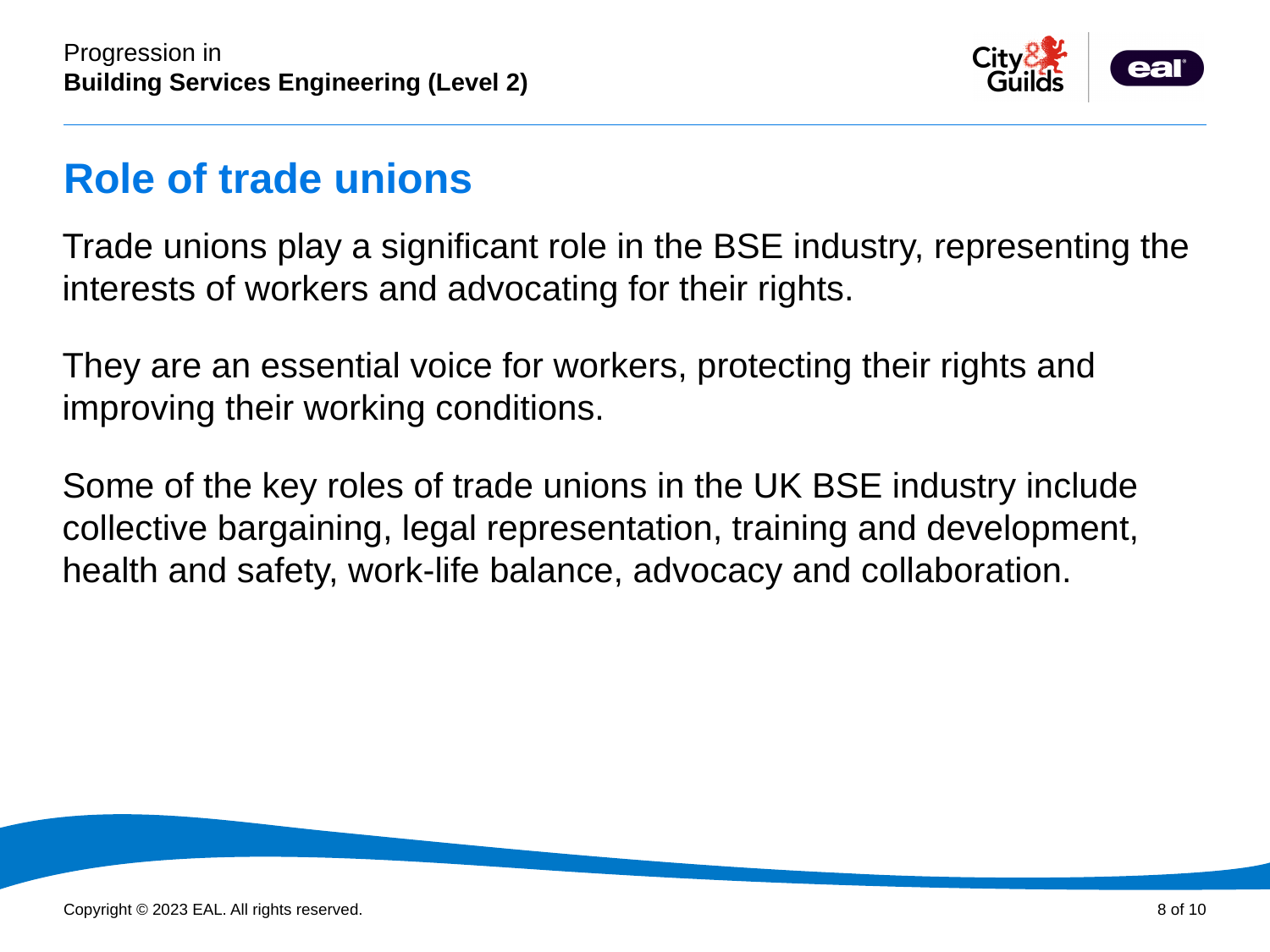

# Role of trade unions
Trade unions play a significant role in the BSE industry, representing the interests of workers and advocating for their rights.
They are an essential voice for workers, protecting their rights and improving their working conditions.
Some of the key roles of trade unions in the UK BSE industry include collective bargaining, legal representation, training and development, health and safety, work-life balance, advocacy and collaboration.